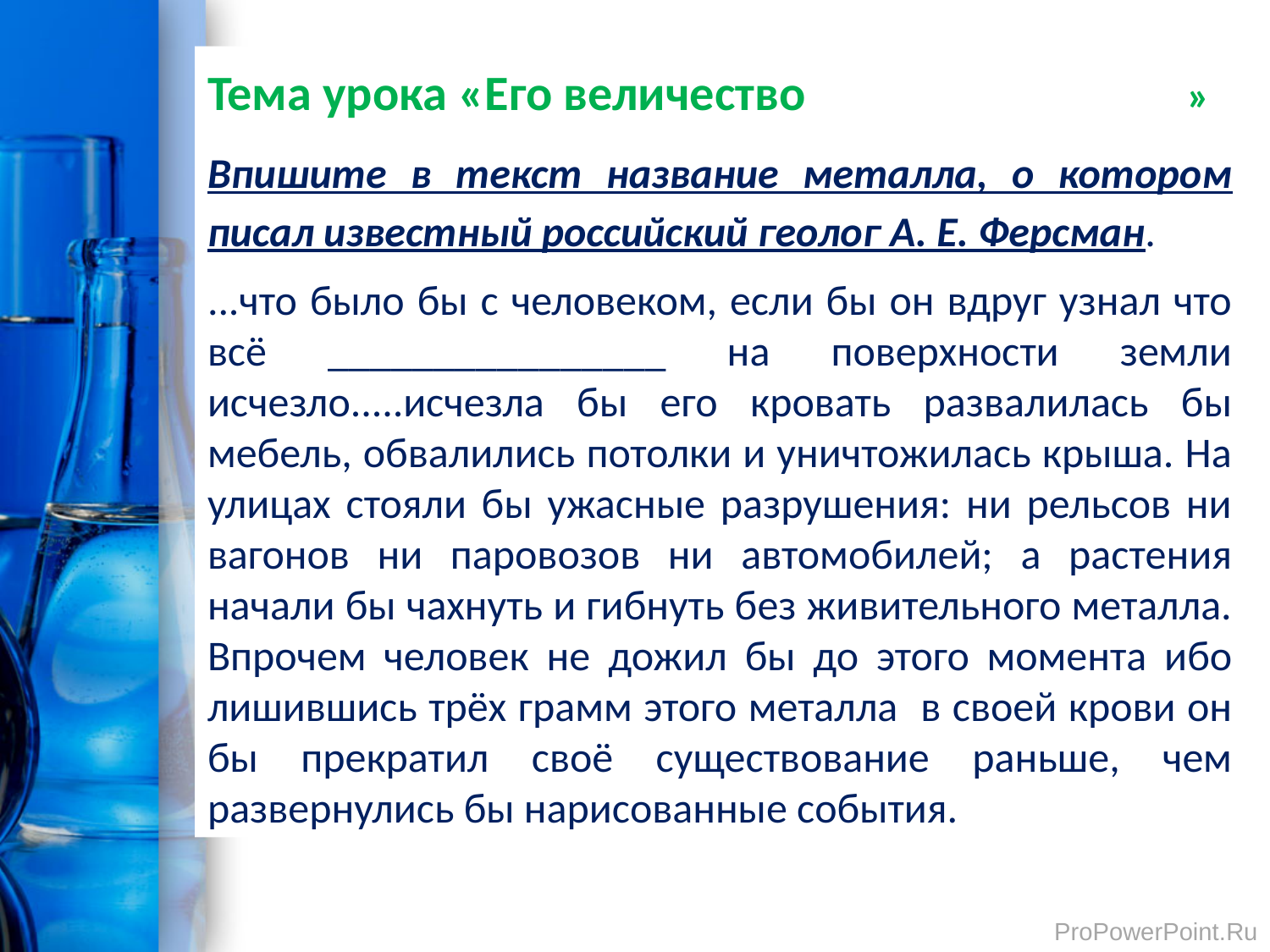

Тема урока «Его величество                                  »
Впишите в текст название металла, о котором писал известный российский геолог А. Е. Ферсман.
...что было бы с человеком, если бы он вдруг узнал что всё ________________ на поверхности земли исчезло.....исчезла бы его кровать развалилась бы мебель, обвалились потолки и уничтожилась крыша. На улицах стояли бы ужасные разрушения: ни рельсов ни вагонов ни паровозов ни автомобилей; а растения начали бы чахнуть и гибнуть без живительного металла. Впрочем человек не дожил бы до этого момента ибо лишившись трёх грамм этого металла  в своей крови он бы прекратил своё существование раньше, чем развернулись бы нарисованные события.